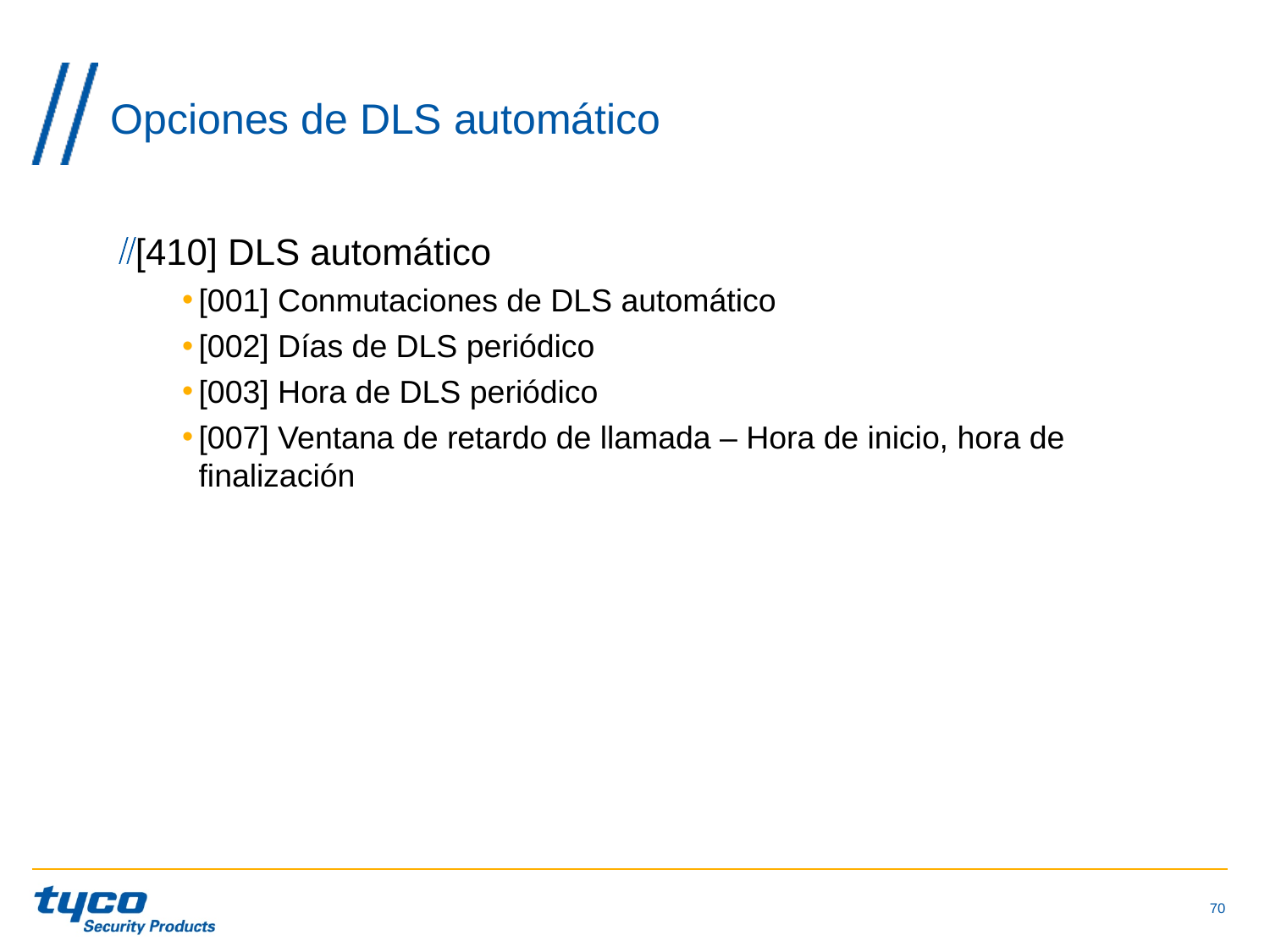

# Opciones de DLS automático
[410] DLS automático
[001] Conmutaciones de DLS automático
[002] Días de DLS periódico
[003] Hora de DLS periódico
[007] Ventana de retardo de llamada – Hora de inicio, hora de finalización
70